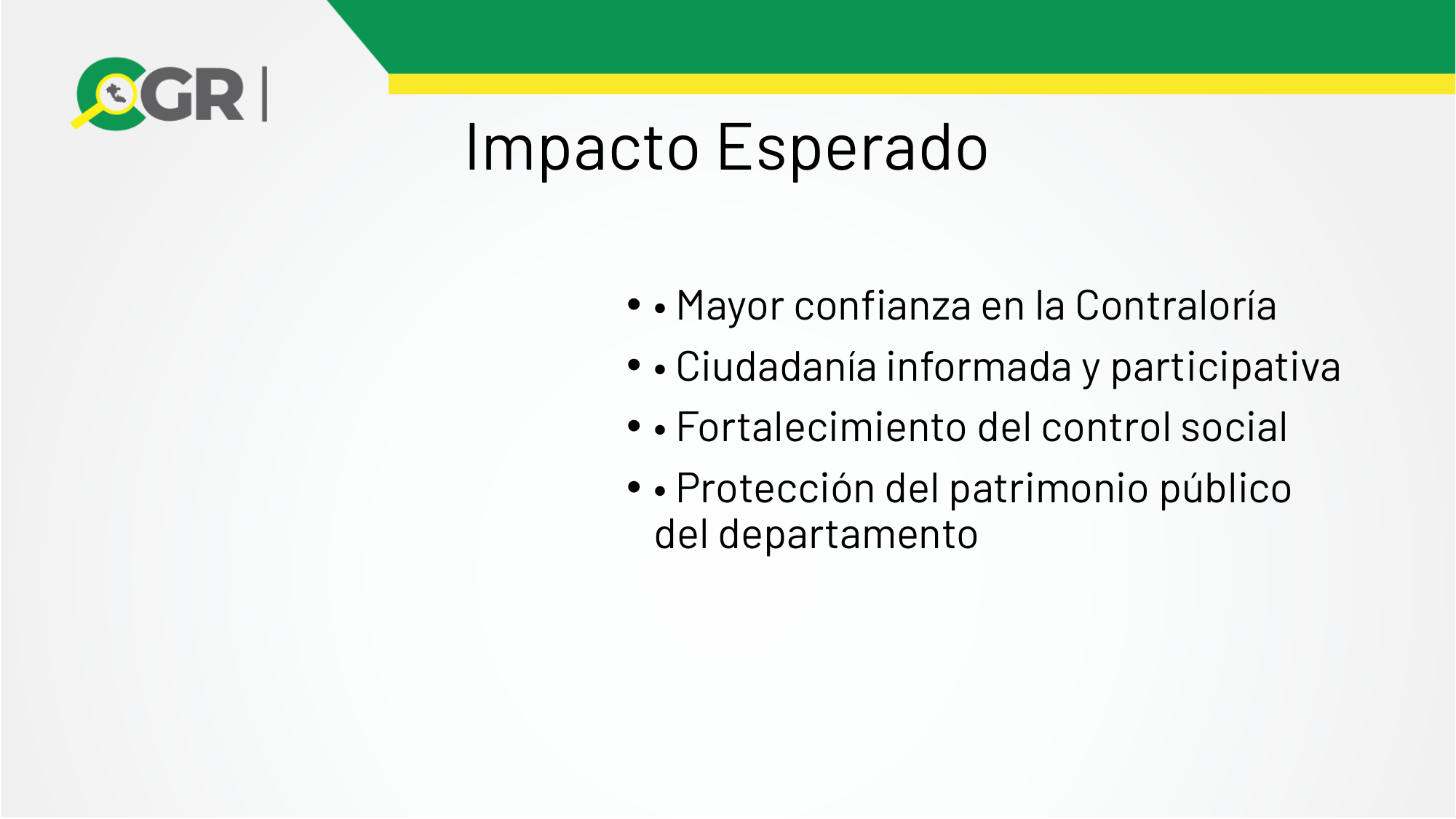

# Impacto Esperado
• Mayor confianza en la Contraloría
• Ciudadanía informada y participativa
• Fortalecimiento del control social
• Protección del patrimonio público del departamento